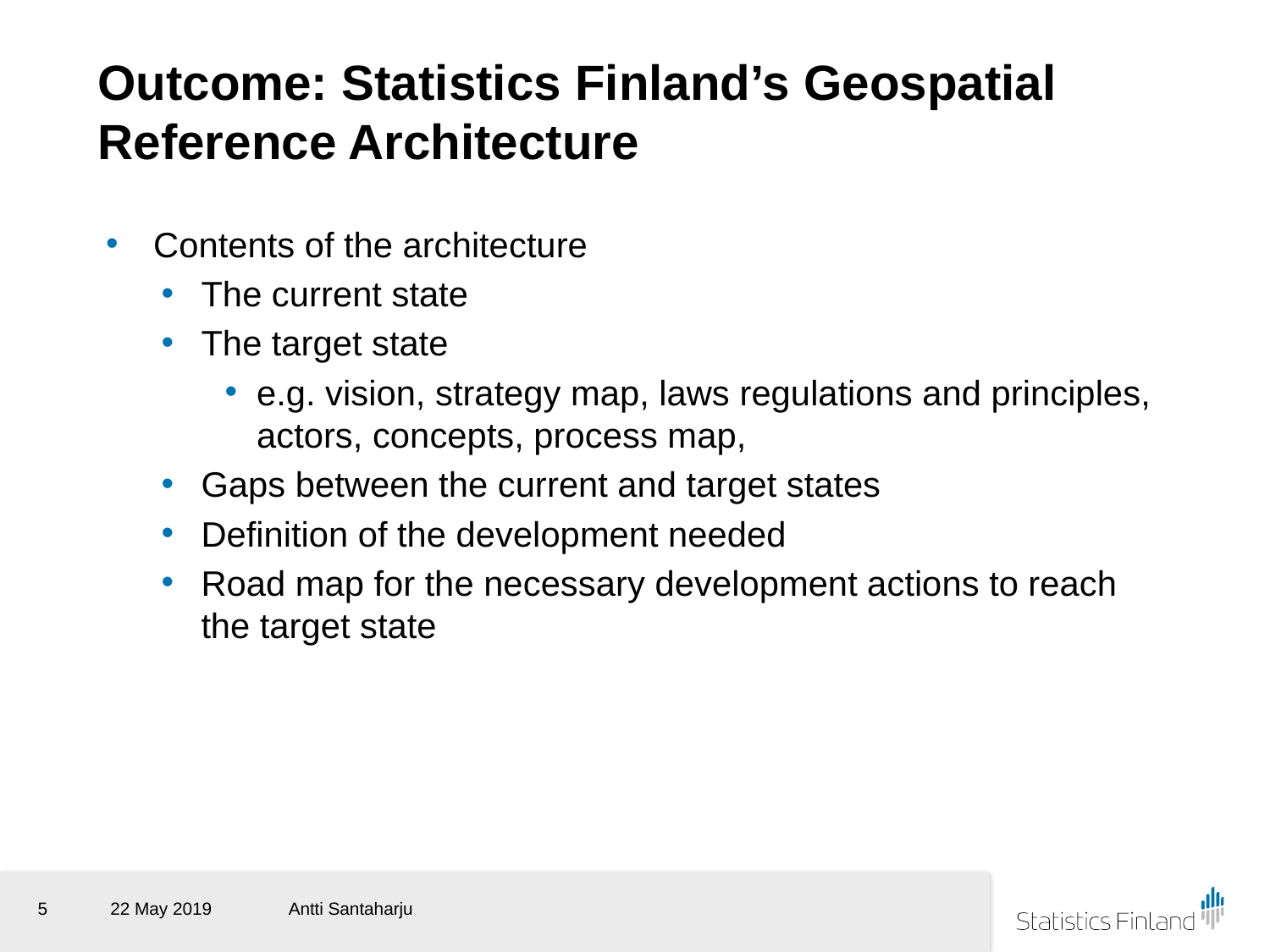

# Outcome: Statistics Finland’s Geospatial Reference Architecture
Contents of the architecture
The current state
The target state
e.g. vision, strategy map, laws regulations and principles, actors, concepts, process map,
Gaps between the current and target states
Definition of the development needed
Road map for the necessary development actions to reach the target state

5
22 May 2019
Antti Santaharju